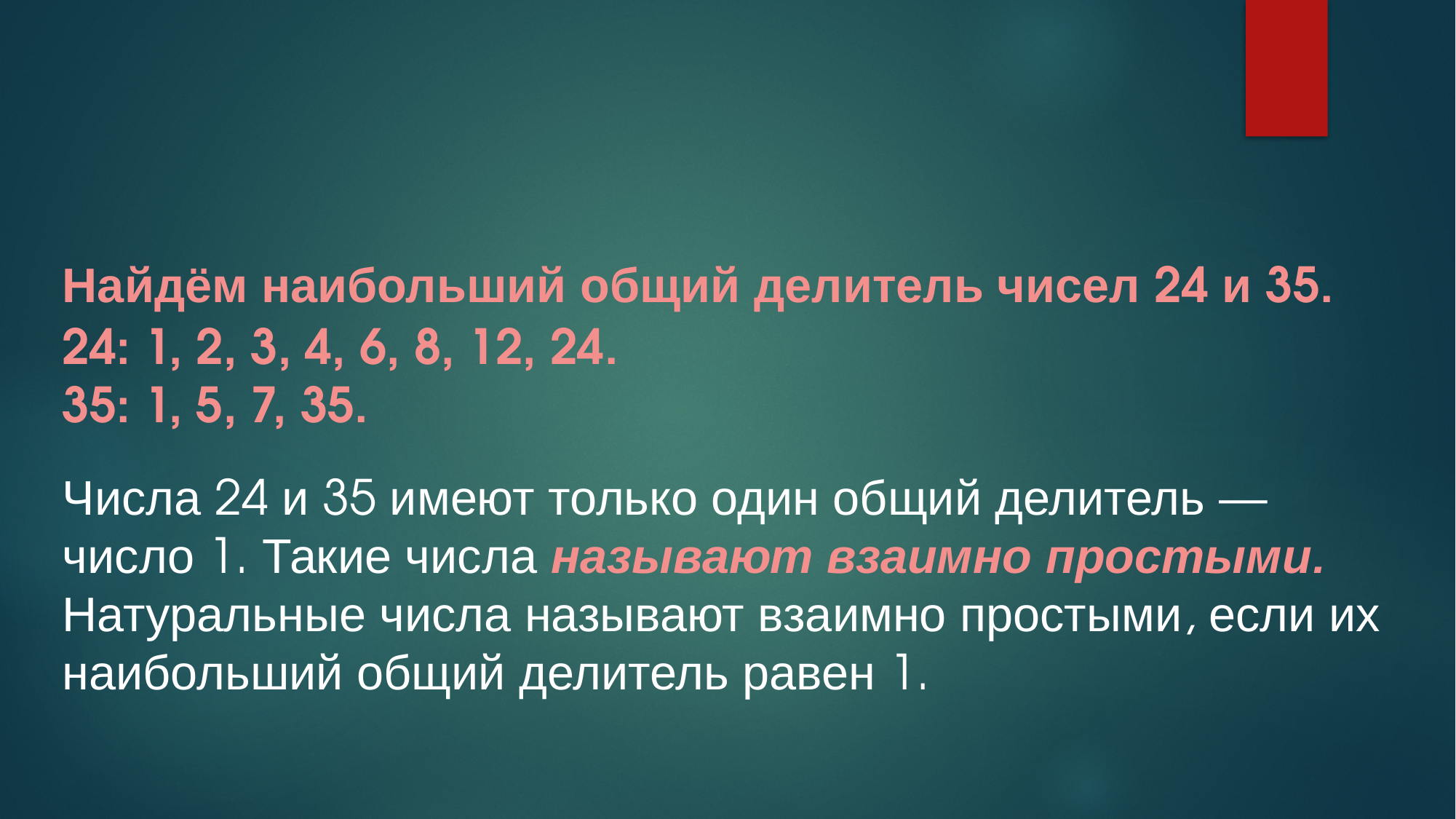

Найдём наибольший общий делитель чисел 24 и 35.
24: 1, 2, 3, 4, 6, 8, 12, 24.
35: 1, 5, 7, 35.
Числа 24 и 35 имеют только один общий делитель — число 1. Такие числа называют взаимно простыми.
Натуральные числа называют взаимно простыми, если их наибольший общий делитель равен 1.